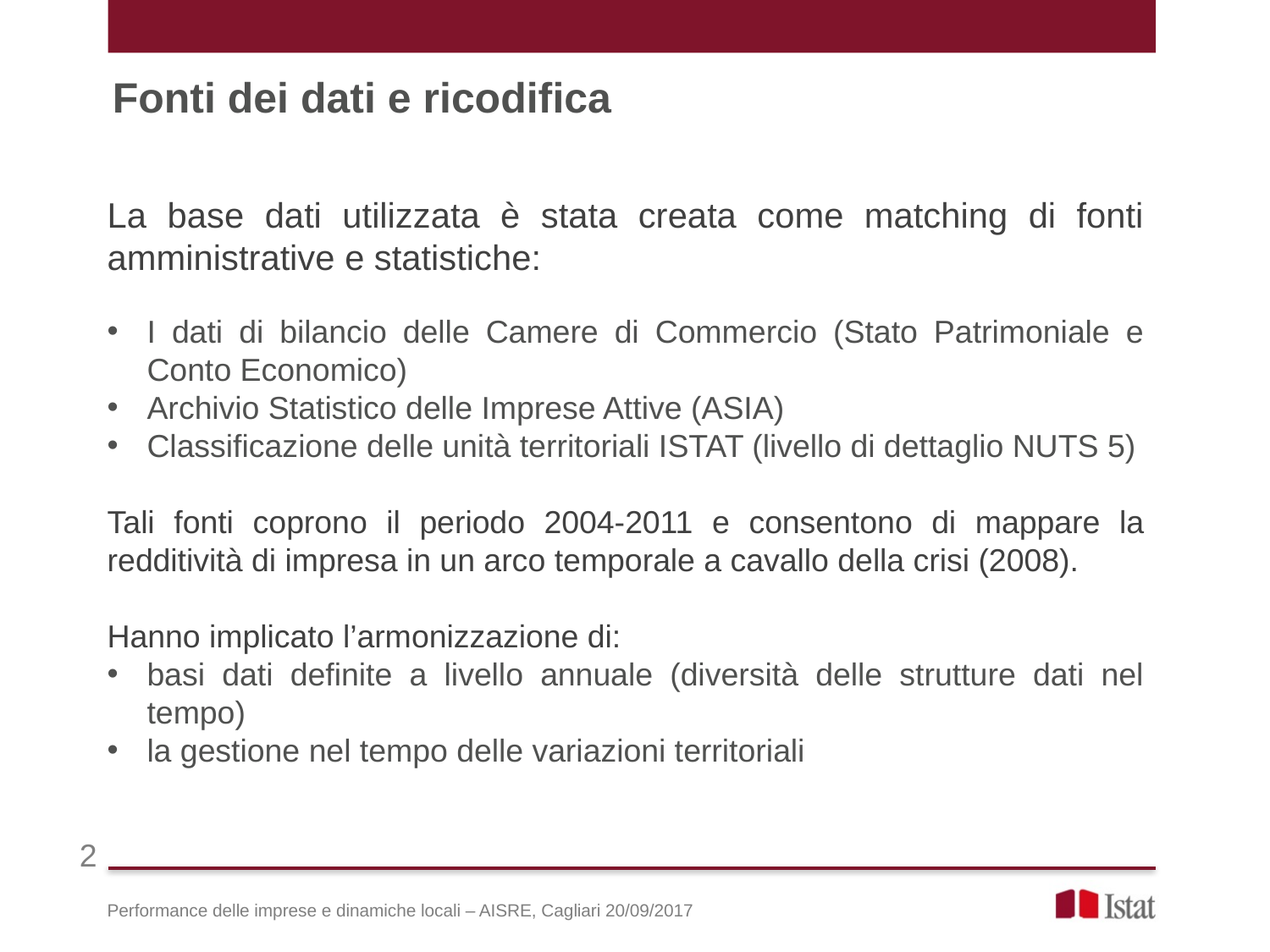

Fonti dei dati e ricodifica
La base dati utilizzata è stata creata come matching di fonti amministrative e statistiche:

I dati di bilancio delle Camere di Commercio (Stato Patrimoniale e Conto Economico)
Archivio Statistico delle Imprese Attive (ASIA)
Classificazione delle unità territoriali ISTAT (livello di dettaglio NUTS 5)

Tali fonti coprono il periodo 2004-2011 e consentono di mappare la redditività di impresa in un arco temporale a cavallo della crisi (2008).

Hanno implicato l’armonizzazione di:
basi dati definite a livello annuale (diversità delle strutture dati nel tempo)
la gestione nel tempo delle variazioni territoriali

2
Performance delle imprese e dinamiche locali – AISRE, Cagliari 20/09/2017